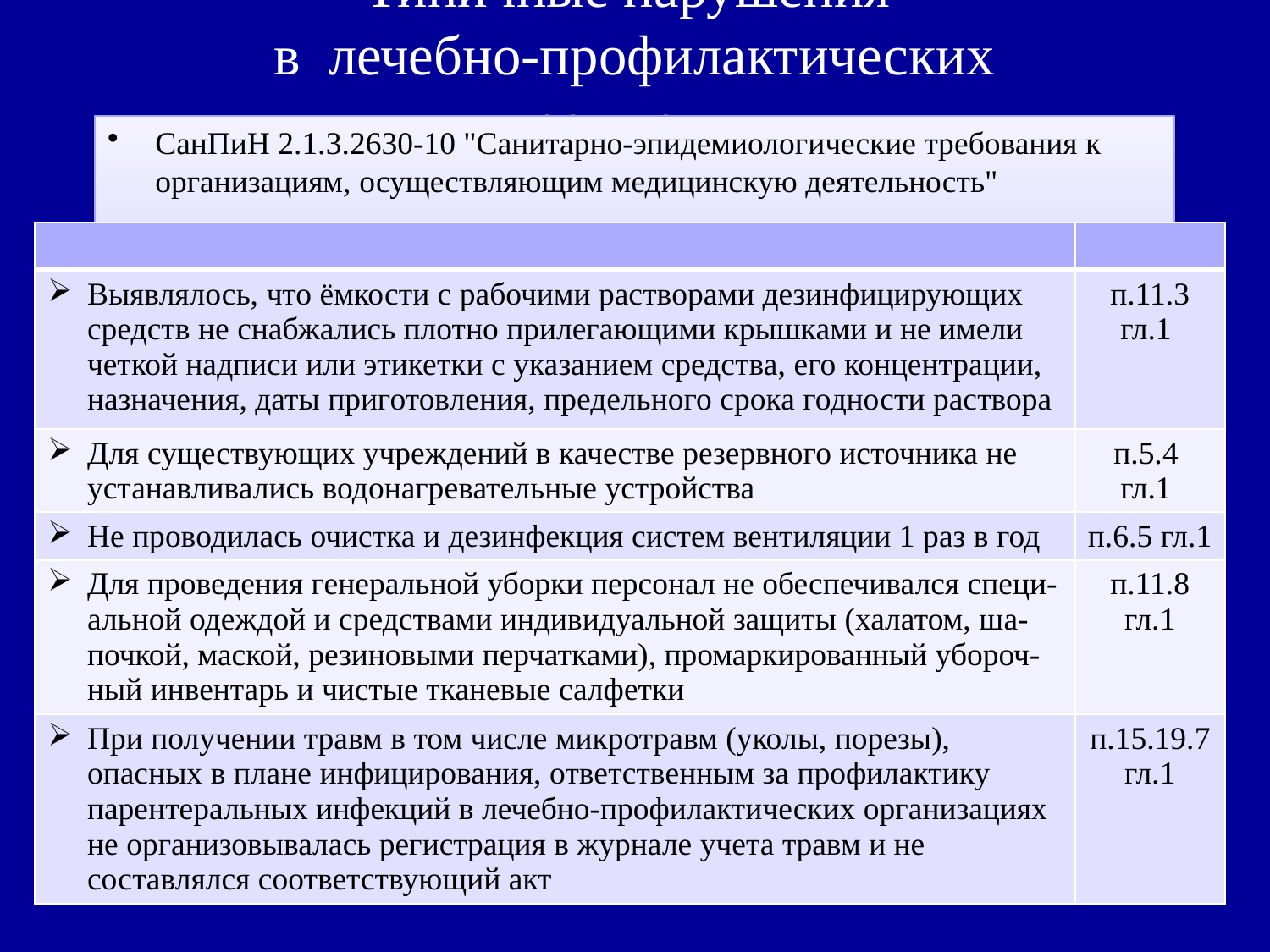

# Типичные нарушения в  лечебно-профилактических учреждениях
СанПиН 2.1.3.2630-10 "Санитарно-эпидемиологические требования к организациям, осуществляющим медицинскую деятельность"
|  |  |
| --- | --- |
| Выявлялось, что ёмкости с рабочими растворами дезинфицирующих средств не снабжались плотно прилегающими крышками и не имели четкой надписи или этикетки с указанием средства, его концентрации, назначения, даты приготовления, предельного срока годности раствора | п.11.3 гл.1 |
| Для существующих учреждений в качестве резервного источника не устанавливались водонагревательные устройства | п.5.4 гл.1 |
| Не проводилась очистка и дезинфекция систем вентиляции 1 раз в год | п.6.5 гл.1 |
| Для проведения генеральной уборки персонал не обеспечивался специ-альной одеждой и средствами индивидуальной защиты (халатом, ша-почкой, маской, резиновыми перчатками), промаркированный убороч-ный инвентарь и чистые тканевые салфетки | п.11.8 гл.1 |
| При получении травм в том числе микротравм (уколы, порезы), опасных в плане инфицирования, ответственным за профилактику парентеральных инфекций в лечебно-профилактических организациях не организовывалась регистрация в журнале учета травм и не составлялся соответствующий акт | п.15.19.7 гл.1 |
35